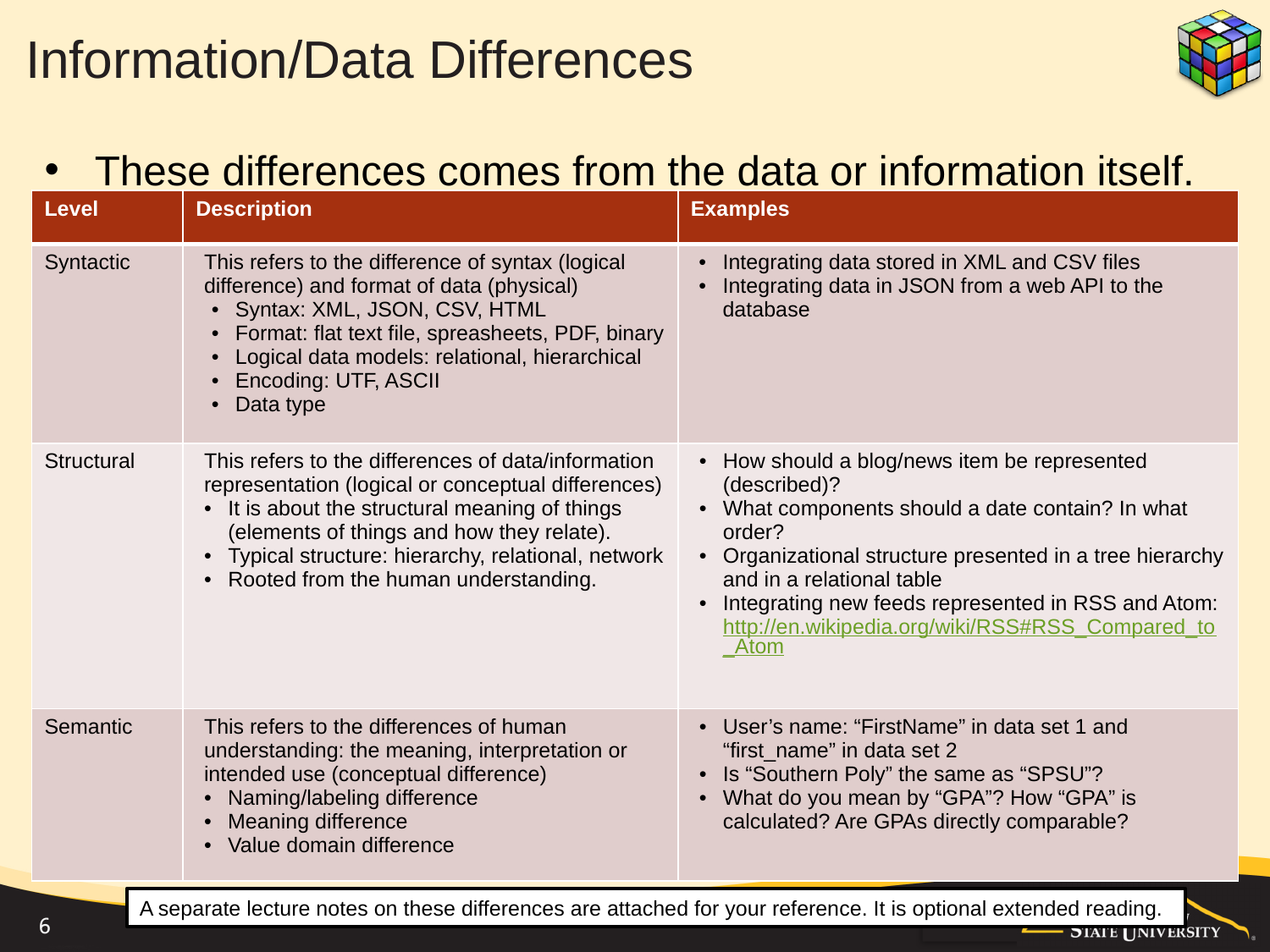

# Information/Data Differences
These differences comes from the data or information itself.
| Level | Description | Examples |
| --- | --- | --- |
| Syntactic | This refers to the difference of syntax (logical difference) and format of data (physical) Syntax: XML, JSON, CSV, HTML Format: flat text file, spreasheets, PDF, binary Logical data models: relational, hierarchical Encoding: UTF, ASCII Data type | Integrating data stored in XML and CSV files Integrating data in JSON from a web API to the database |
| Structural | This refers to the differences of data/information representation (logical or conceptual differences) It is about the structural meaning of things (elements of things and how they relate). Typical structure: hierarchy, relational, network Rooted from the human understanding. | How should a blog/news item be represented (described)? What components should a date contain? In what order? Organizational structure presented in a tree hierarchy and in a relational table Integrating new feeds represented in RSS and Atom: http://en.wikipedia.org/wiki/RSS#RSS\_Compared\_to\_Atom |
| Semantic | This refers to the differences of human understanding: the meaning, interpretation or intended use (conceptual difference) Naming/labeling difference Meaning difference Value domain difference | User’s name: “FirstName” in data set 1 and “first\_name” in data set 2 Is “Southern Poly” the same as “SPSU”? What do you mean by “GPA”? How “GPA” is calculated? Are GPAs directly comparable? |
A separate lecture notes on these differences are attached for your reference. It is optional extended reading.
6